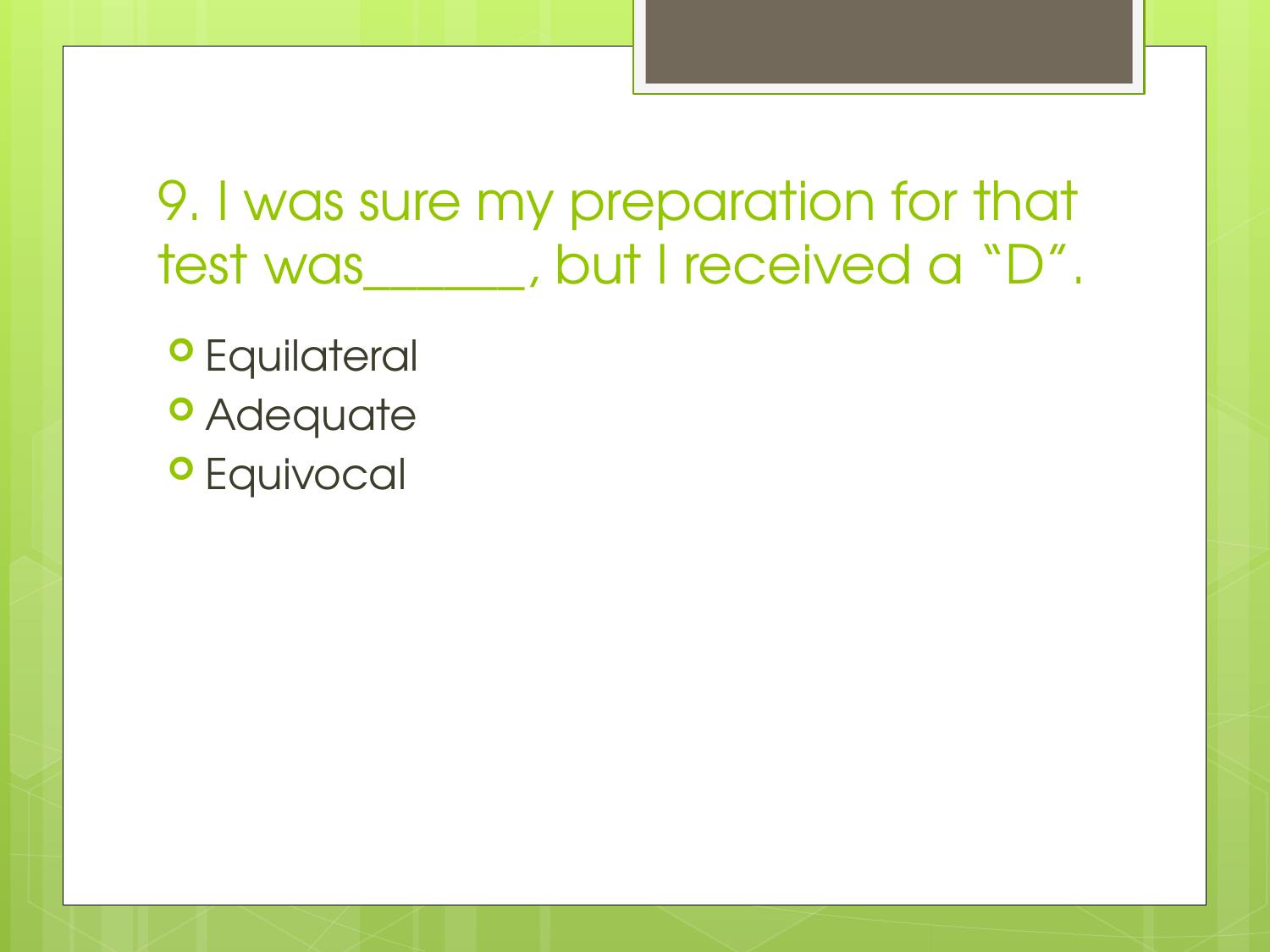

# 9. I was sure my preparation for that test was______, but I received a “D”.
Equilateral
Adequate
Equivocal